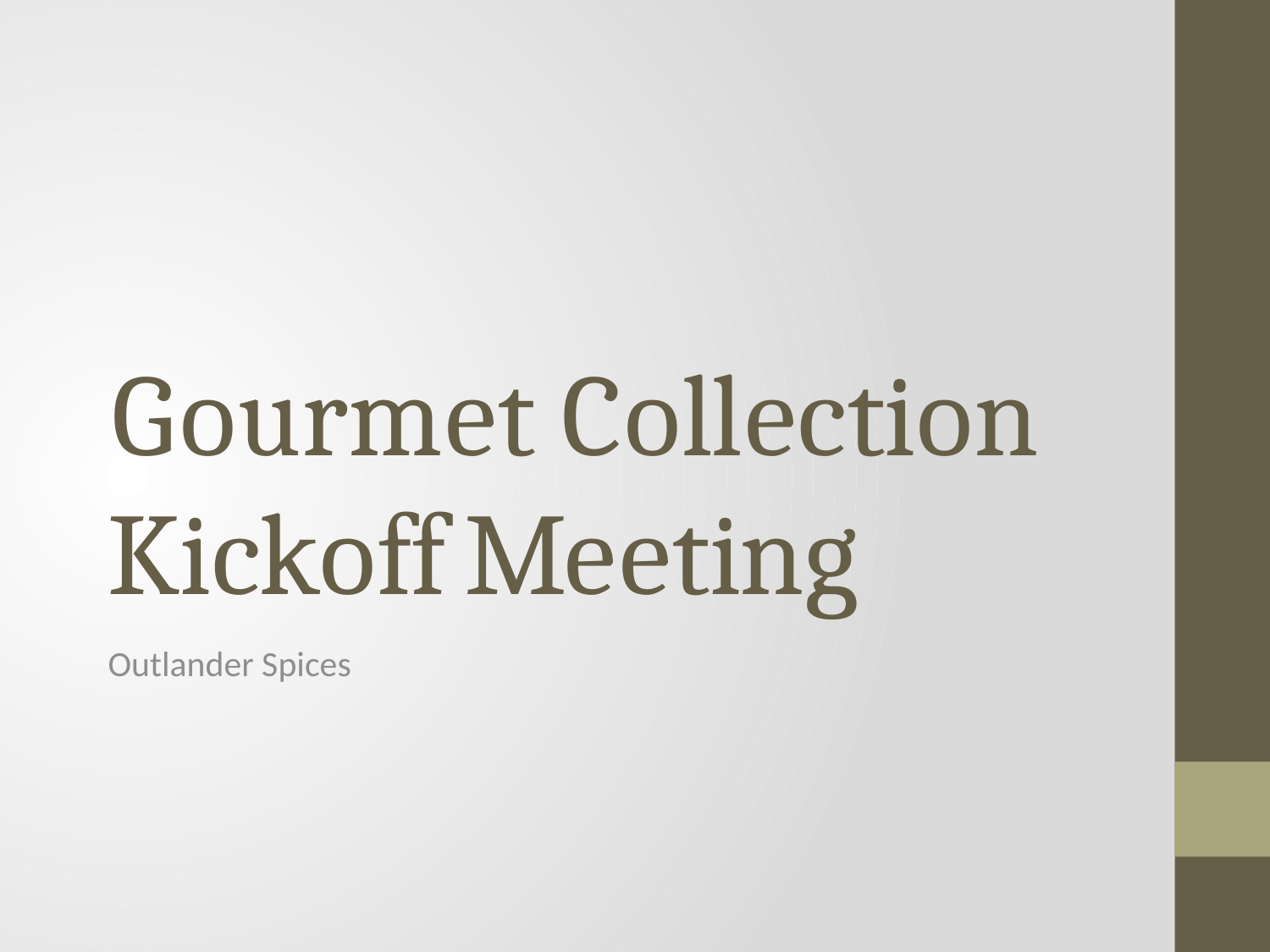

# Gourmet Collection Kickoff Meeting
Outlander Spices